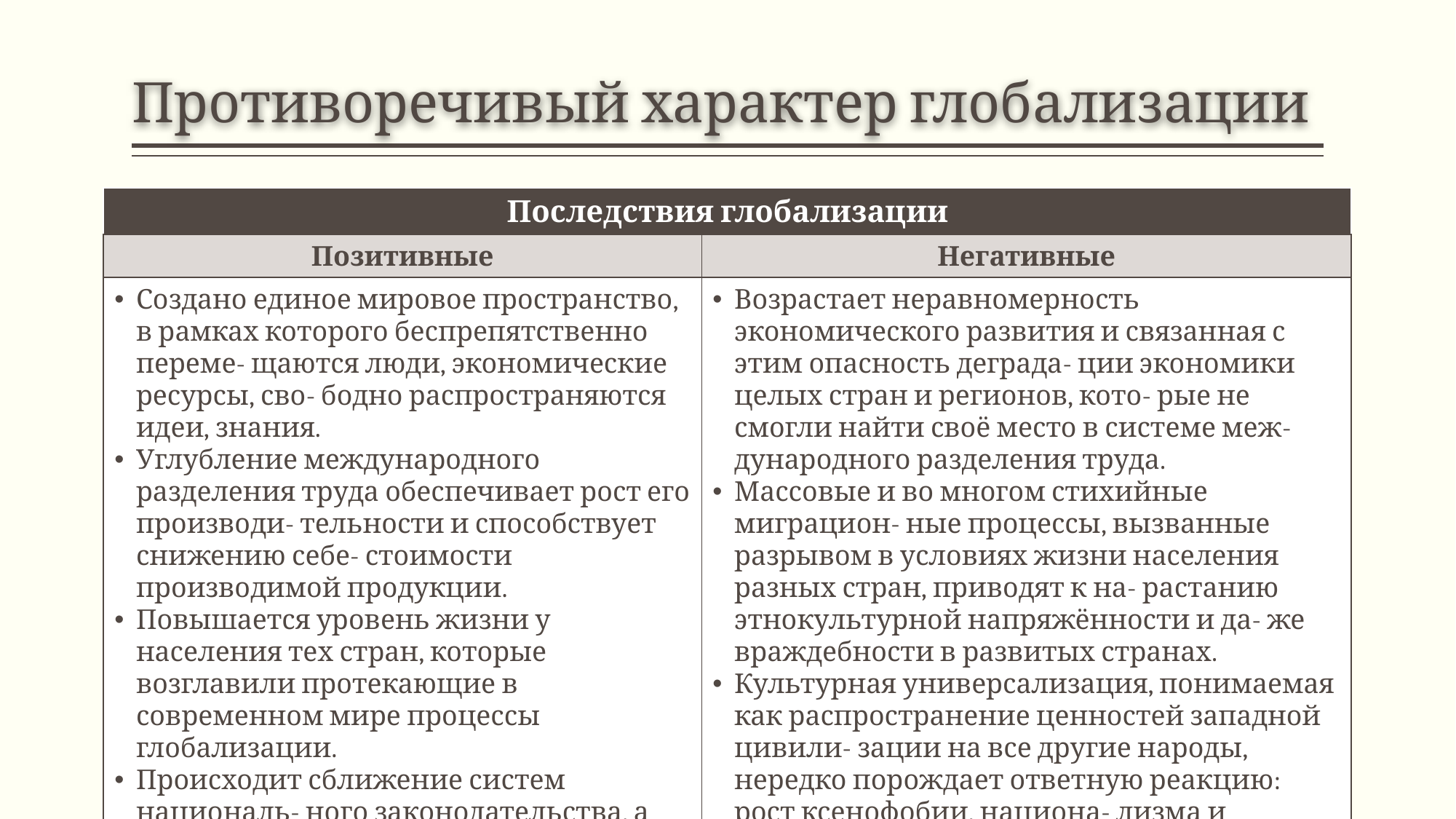

# Противоречивый характер глобализации
| Последствия глобализации |  |
| --- | --- |
| Позитивные | Негативные |
| Создано единое мировое пространство, в рамках которого беспрепятственно переме- щаются люди, экономические ресурсы, сво- бодно распространяются идеи, знания. Углубление международного разделения труда обеспечивает рост его производи- тельности и способствует снижению себе- стоимости производимой продукции. Повышается уровень жизни у населения тех стран, которые возглавили протекающие в современном мире процессы глобализации. Происходит сближение систем националь- ного законодательства, а также культур разных стран и народов. | Возрастает неравномерность экономического развития и связанная с этим опасность деграда- ции экономики целых стран и регионов, кото- рые не смогли найти своё место в системе меж- дународного разделения труда. Массовые и во многом стихийные миграцион- ные процессы, вызванные разрывом в условиях жизни населения разных стран, приводят к на- растанию этнокультурной напряжённости и да- же враждебности в развитых странах. Культурная универсализация, понимаемая как распространение ценностей западной цивили- зации на все другие народы, нередко порождает ответную реакцию: рост ксенофобии, национа- лизма и религиозного фундаментализма. |